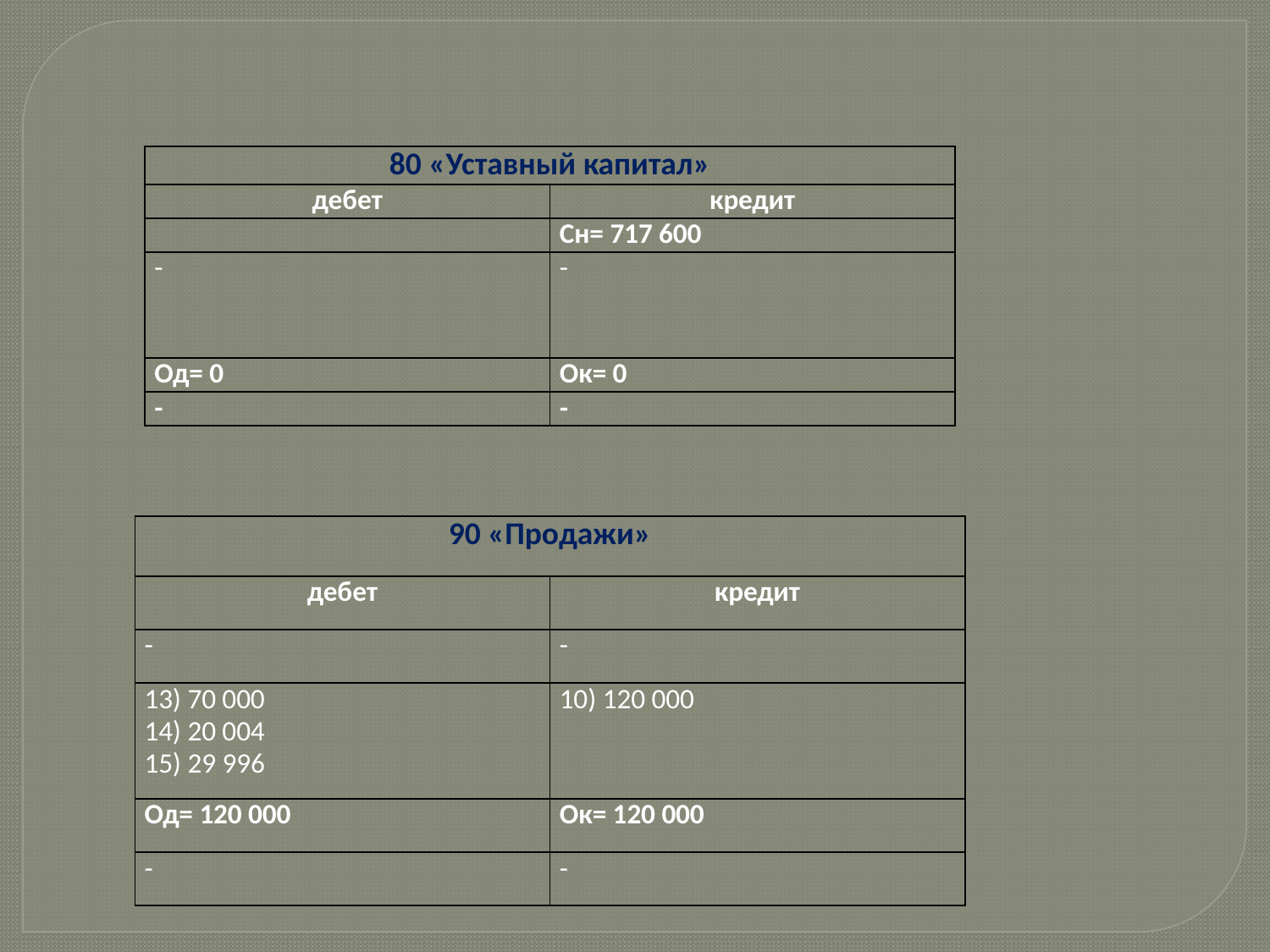

| 80 «Уставный капитал» |  |
| --- | --- |
| дебет | кредит |
|  | Сн= 717 600 |
| - | - |
| Од= 0 | Ок= 0 |
| - | - |
| 90 «Продажи» |  |
| --- | --- |
| дебет | кредит |
| - | - |
| 13) 70 000 14) 20 004 15) 29 996 | 10) 120 000 |
| Од= 120 000 | Ок= 120 000 |
| - | - |